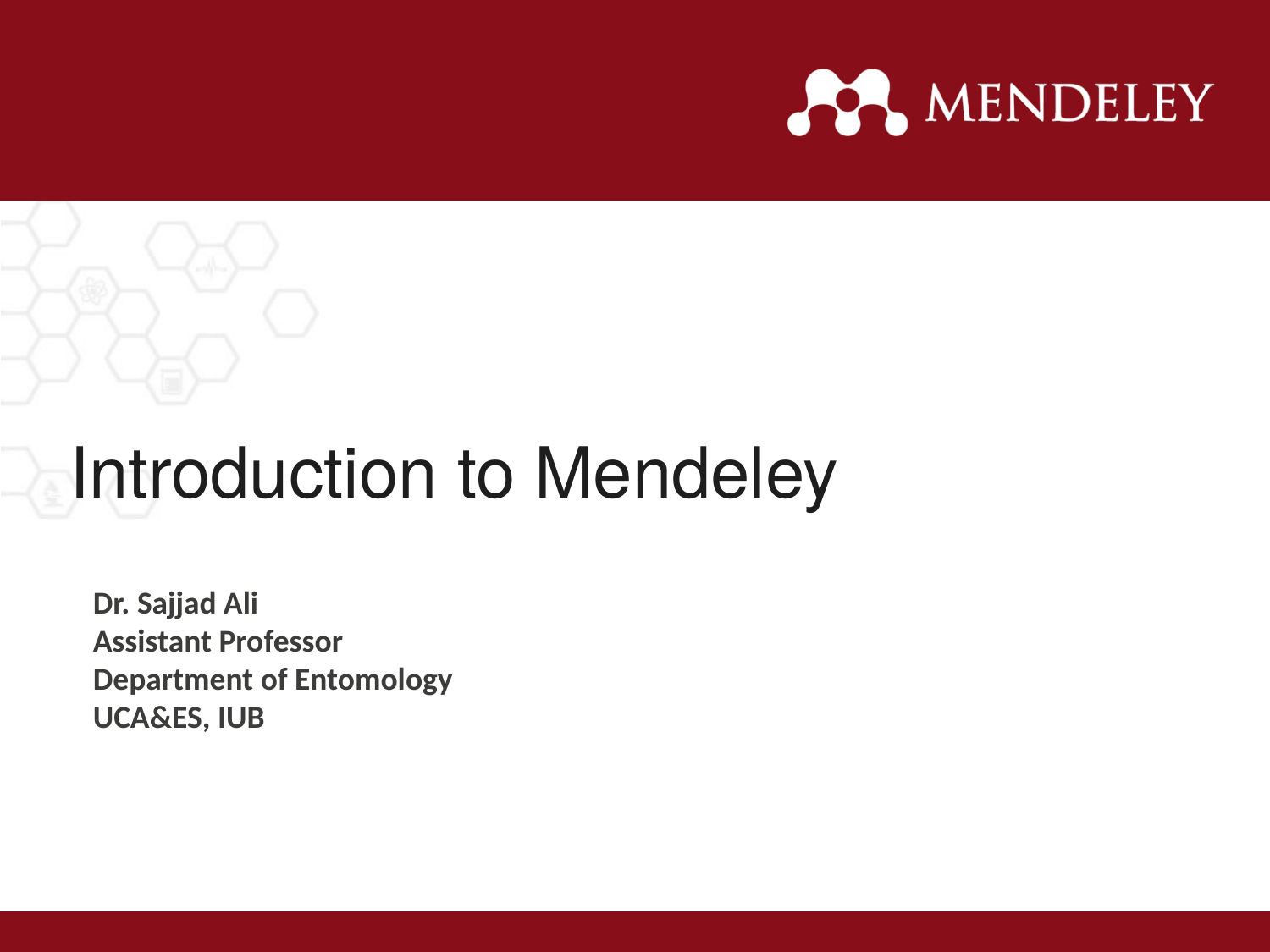

# Introduction to Mendeley
Dr. Sajjad Ali
Assistant Professor
Department of Entomology
UCA&ES, IUB